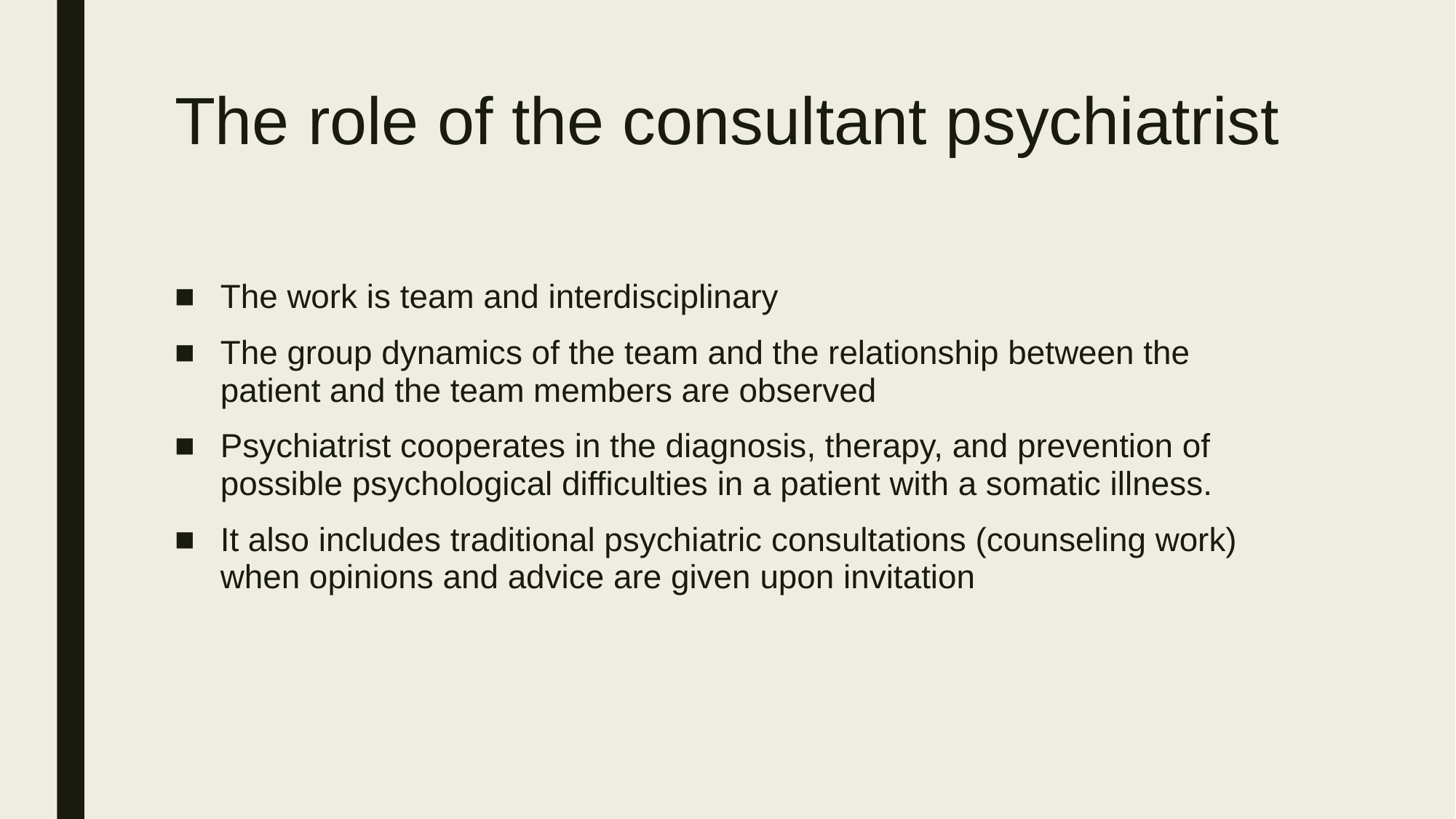

# The role of the consultant psychiatrist
The work is team and interdisciplinary
The group dynamics of the team and the relationship between the patient and the team members are observed
Psychiatrist cooperates in the diagnosis, therapy, and prevention of possible psychological difficulties in a patient with a somatic illness.
It also includes traditional psychiatric consultations (counseling work) when opinions and advice are given upon invitation